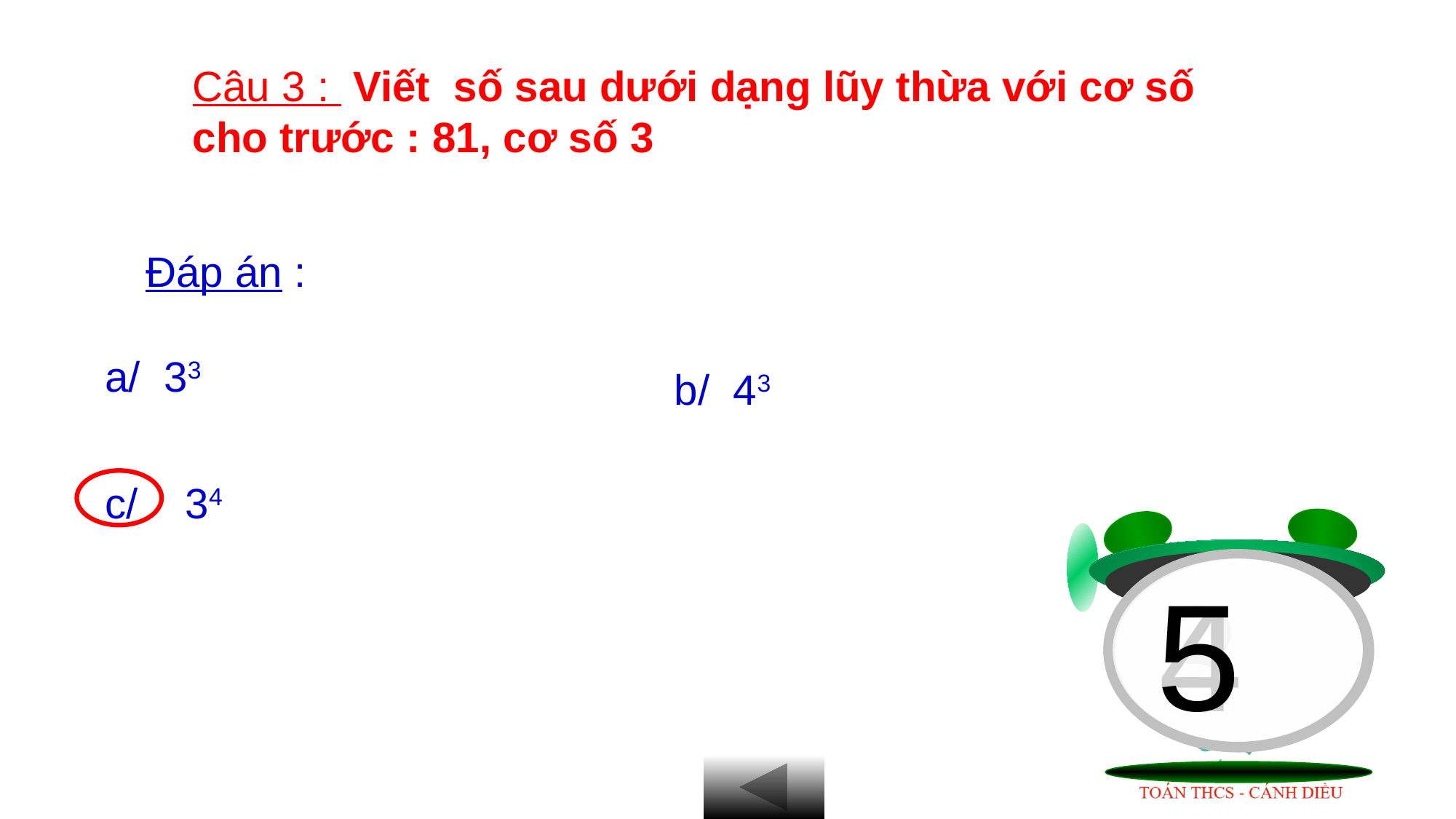

Câu 3 :  Viết  số sau dưới dạng lũy thừa với cơ số cho trước : 81, cơ số 3
Đáp án :
a/  33
b/  43

c/    34

HÕt
giê
5

4
3
1

2